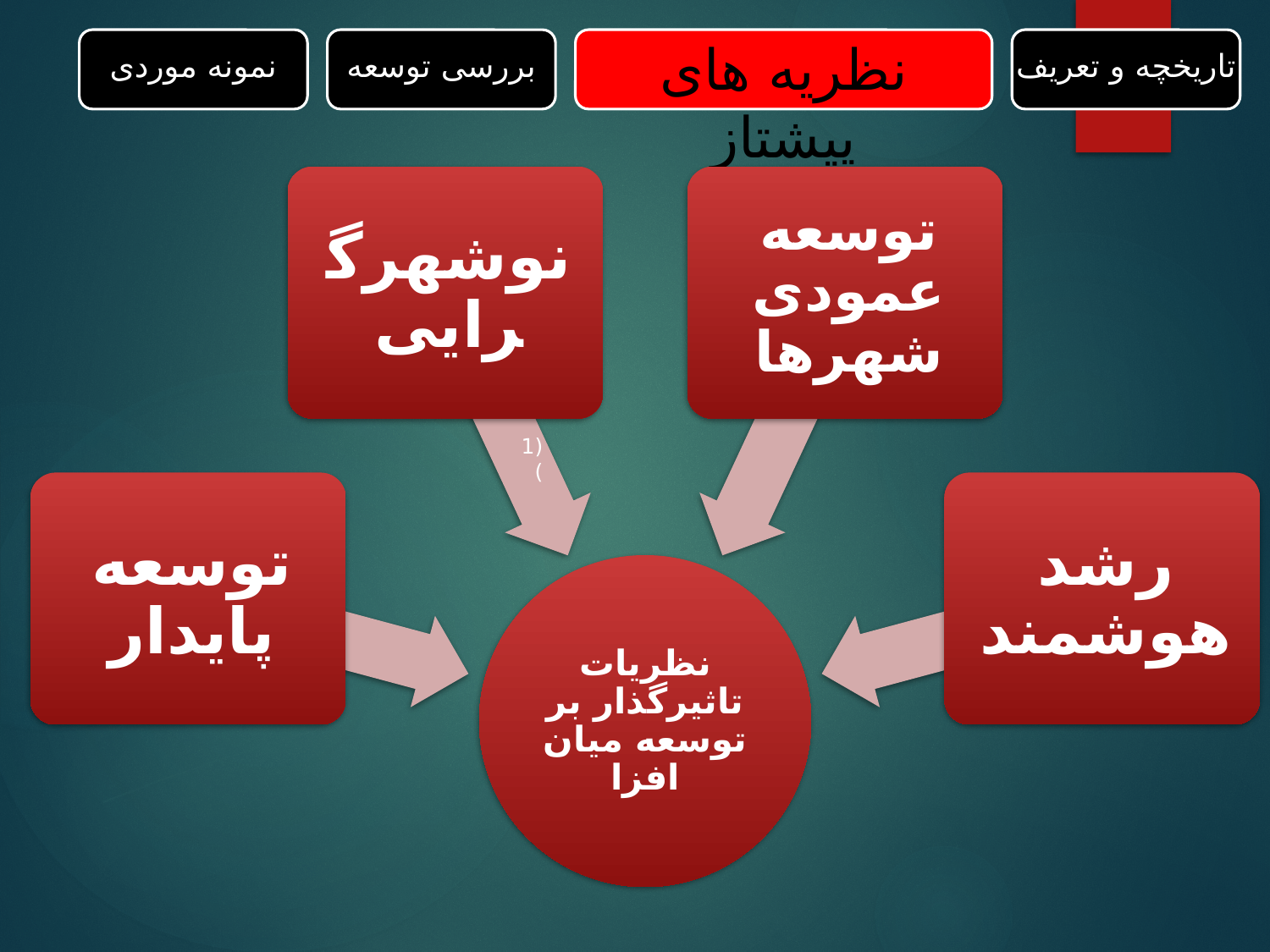

نظریه های پیشتاز

نمونه موردی
بررسی توسعه
تاریخچه و تعریف
نظریات تاثیرگذار بر توسعه میان افزا
توسعه پایدار
نوشهرگرایی
توسعه عمودی شهرها
رشد هوشمند
(1)